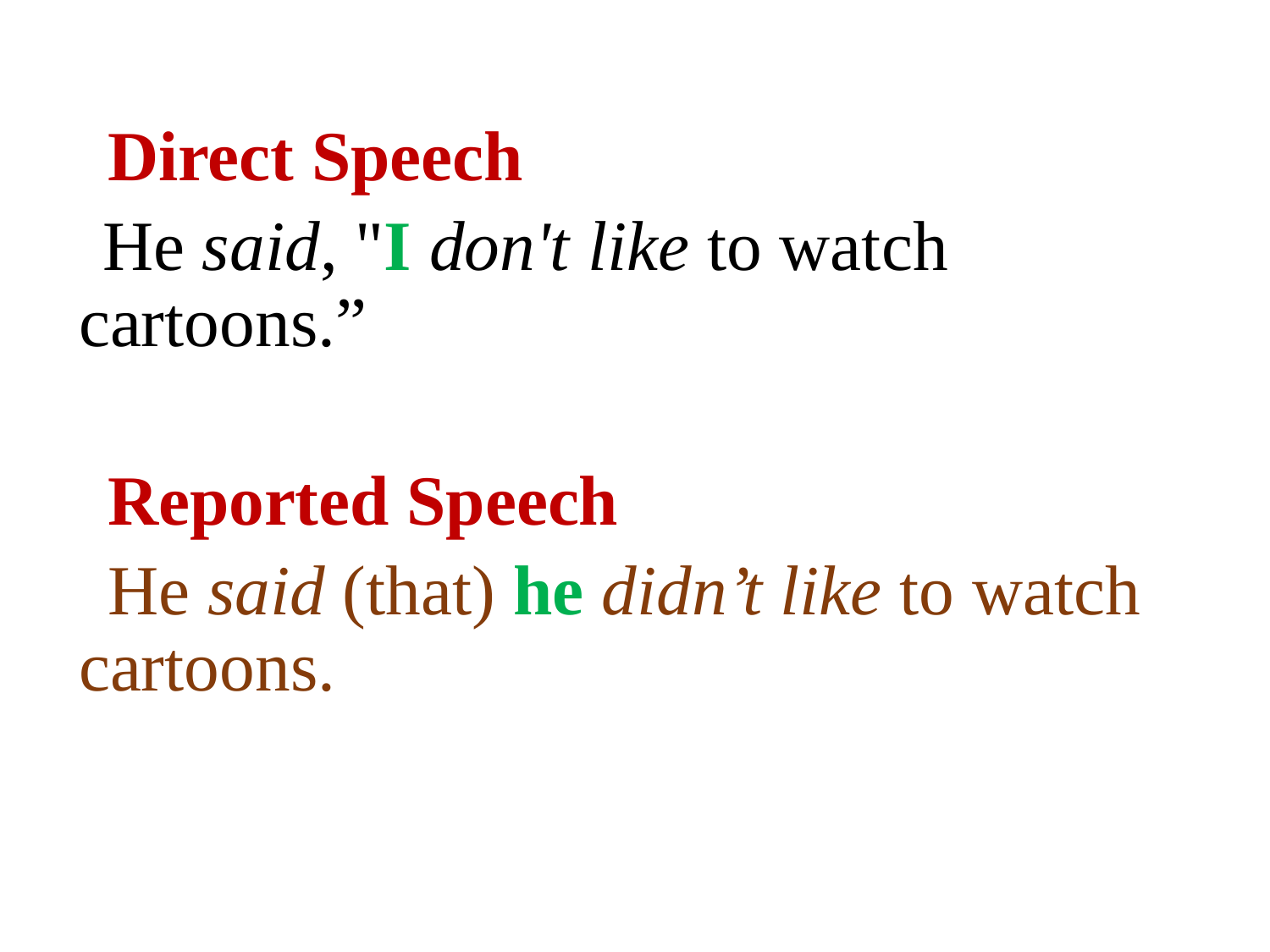

Direct Speech
   He said, "I don't like to watch cartoons.”

   Reported Speech
   He said (that) he didn’t like to watch cartoons.

#